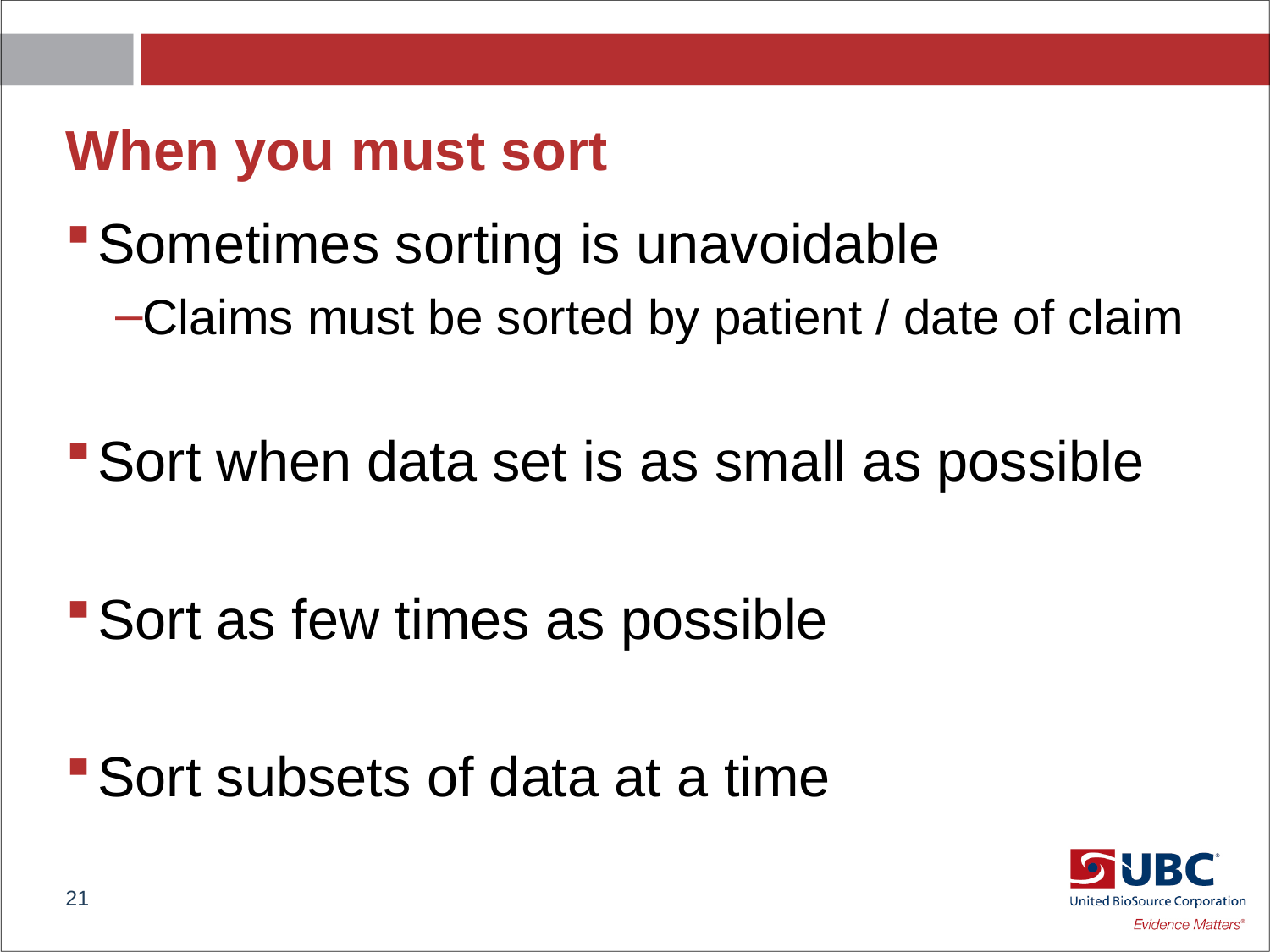

# When you must sort
Sometimes sorting is unavoidable
Claims must be sorted by patient / date of claim

Sort when data set is as small as possible

Sort as few times as possible

Sort subsets of data at a time
21